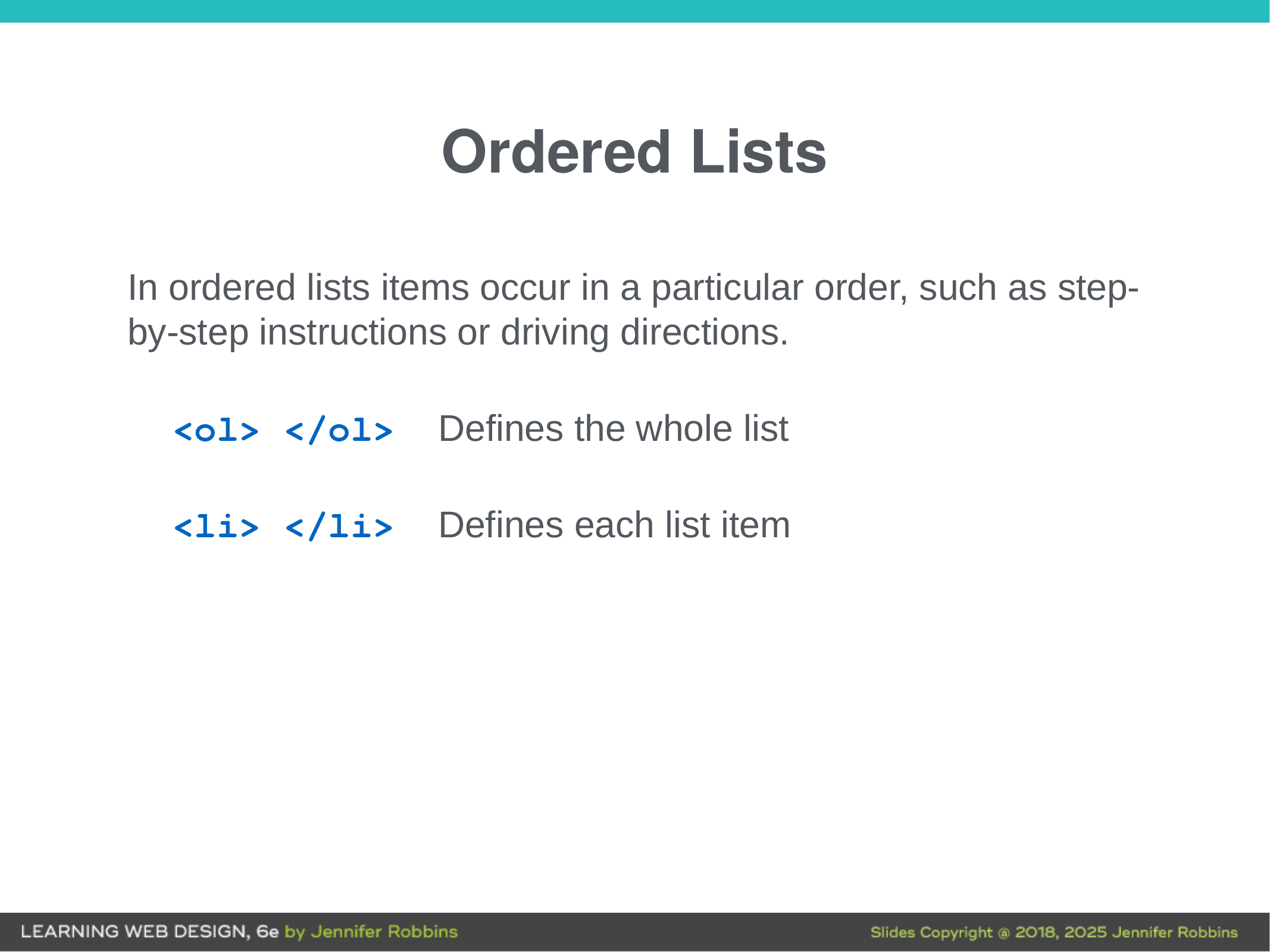

# Ordered Lists
In ordered lists items occur in a particular order, such as step-by-step instructions or driving directions.
<ol> </ol>   Defines the whole list
<li> </li>   Defines each list item